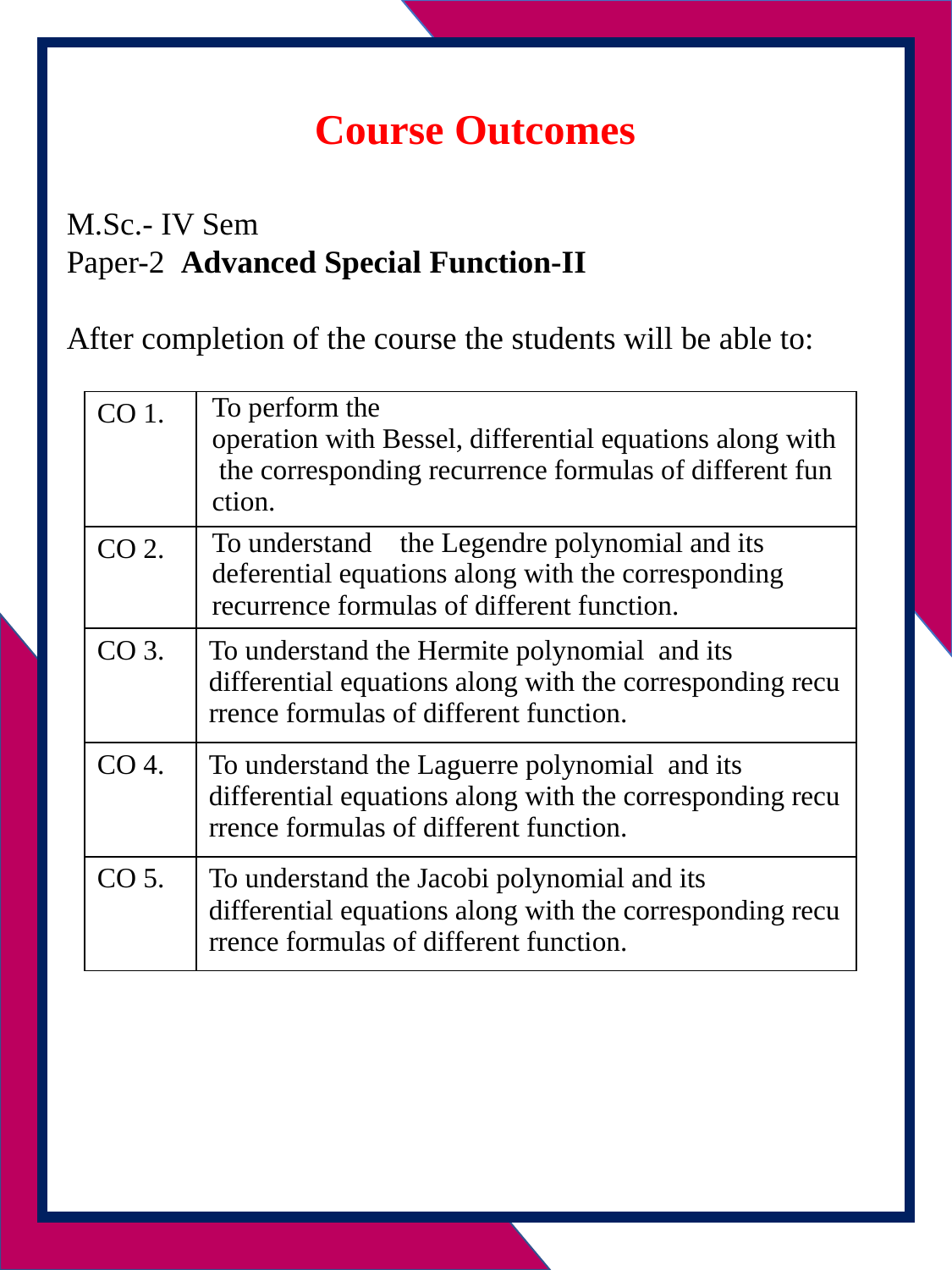

Course Outcomes

M.Sc.- IV Sem
Paper-2  Advanced Special Function-II

After completion of the course the students will be able to:

| CO 1. | To perform the operation with Bessel, differential equations along with the corresponding recurrence formulas of different function. |
| --- | --- |
| CO 2. | To understand the Legendre polynomial and its deferential equations along with the corresponding recurrence formulas of different function. |
| CO 3. | To understand the Hermite polynomial  and its   differential equations along with the corresponding recurrence formulas of different function. |
| CO 4. | To understand the Laguerre polynomial  and its   differential equations along with the corresponding recurrence formulas of different function. |
| CO 5. | To understand the Jacobi polynomial and its  differential equations along with the corresponding recurrence formulas of different function. |